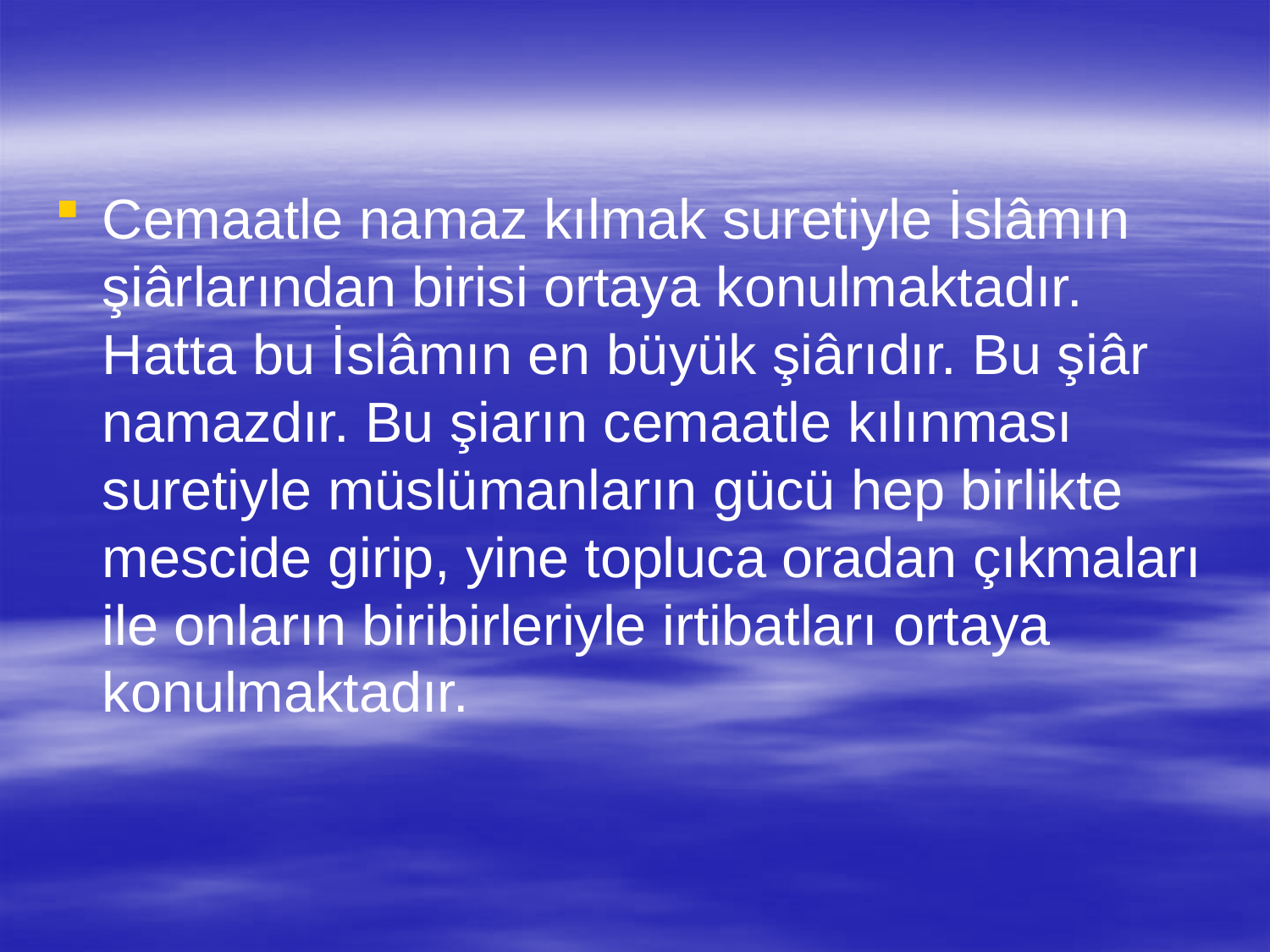

Cemaatle namaz kılmak suretiyle İslâmın şiârlarından birisi ortaya konulmaktadır. Hatta bu İslâmın en büyük şiârıdır. Bu şiâr namazdır. Bu şiarın cemaatle kılınması suretiyle müslümanların gücü hep birlikte mescide girip, yine topluca oradan çıkmaları ile onların biribirleriyle irtibatları ortaya konulmaktadır.